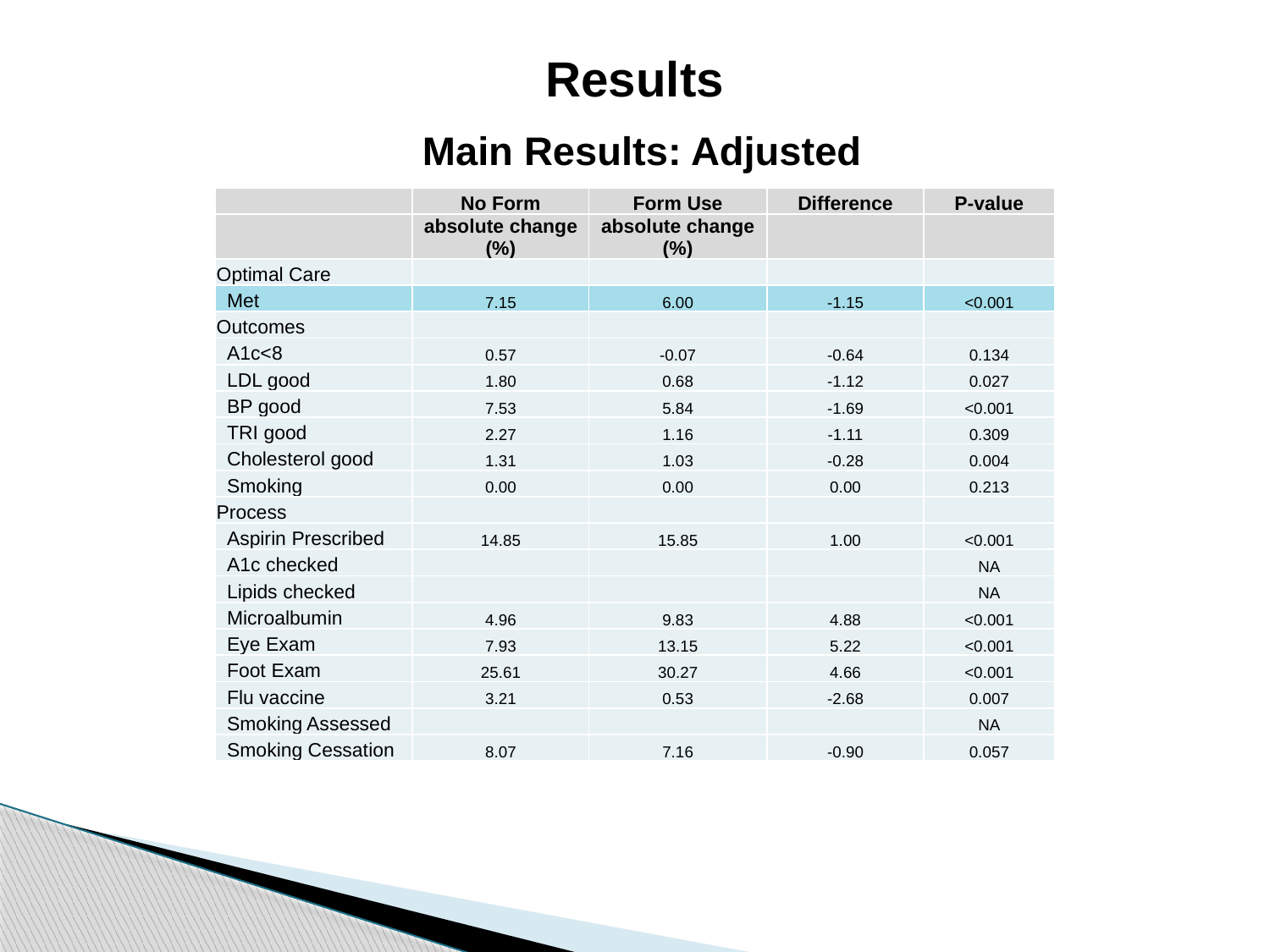

# Results
Main Results: Adjusted
|  | No Form | Form Use | Difference | P-value |
| --- | --- | --- | --- | --- |
|  | absolute change (%) | absolute change (%) |  |  |
| Optimal Care |  |  |  |  |
| Met | 7.15 | 6.00 | -1.15 | <0.001 |
| Outcomes |  |  |  |  |
| A1c<8 | 0.57 | -0.07 | -0.64 | 0.134 |
| LDL good | 1.80 | 0.68 | -1.12 | 0.027 |
| BP good | 7.53 | 5.84 | -1.69 | <0.001 |
| TRI good | 2.27 | 1.16 | -1.11 | 0.309 |
| Cholesterol good | 1.31 | 1.03 | -0.28 | 0.004 |
| Smoking | 0.00 | 0.00 | 0.00 | 0.213 |
| Process |  |  |  |  |
| Aspirin Prescribed | 14.85 | 15.85 | 1.00 | <0.001 |
| A1c checked |  |  |  | NA |
| Lipids checked |  |  |  | NA |
| Microalbumin | 4.96 | 9.83 | 4.88 | <0.001 |
| Eye Exam | 7.93 | 13.15 | 5.22 | <0.001 |
| Foot Exam | 25.61 | 30.27 | 4.66 | <0.001 |
| Flu vaccine | 3.21 | 0.53 | -2.68 | 0.007 |
| Smoking Assessed |  |  |  | NA |
| Smoking Cessation | 8.07 | 7.16 | -0.90 | 0.057 |